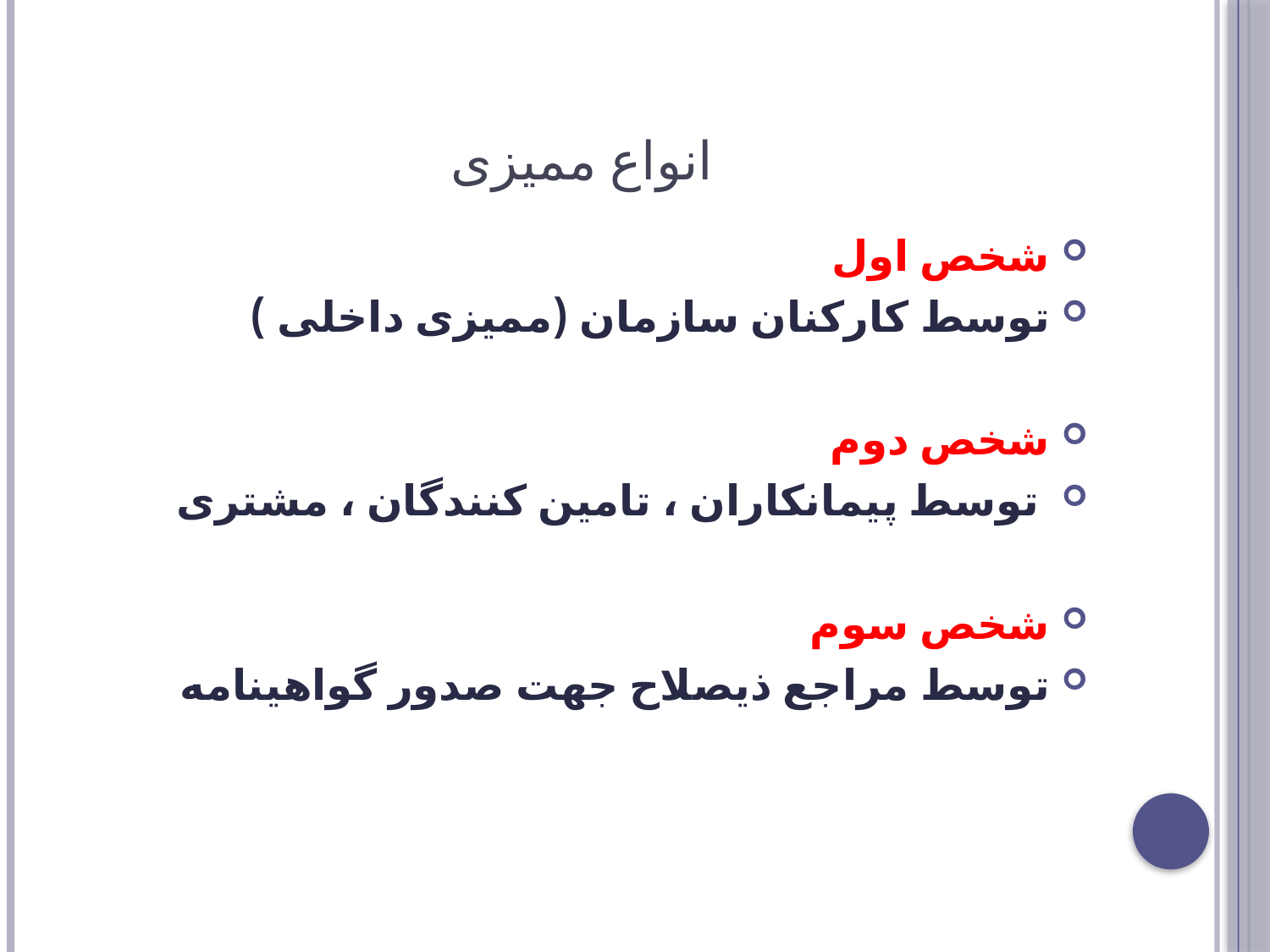

# انواع ممیزی
شخص اول
توسط کارکنان سازمان (ممیزی داخلی )

شخص دوم
 توسط پیمانکاران ، تامین کنندگان ، مشتری

شخص سوم
توسط مراجع ذیصلاح جهت صدور گواهینامه